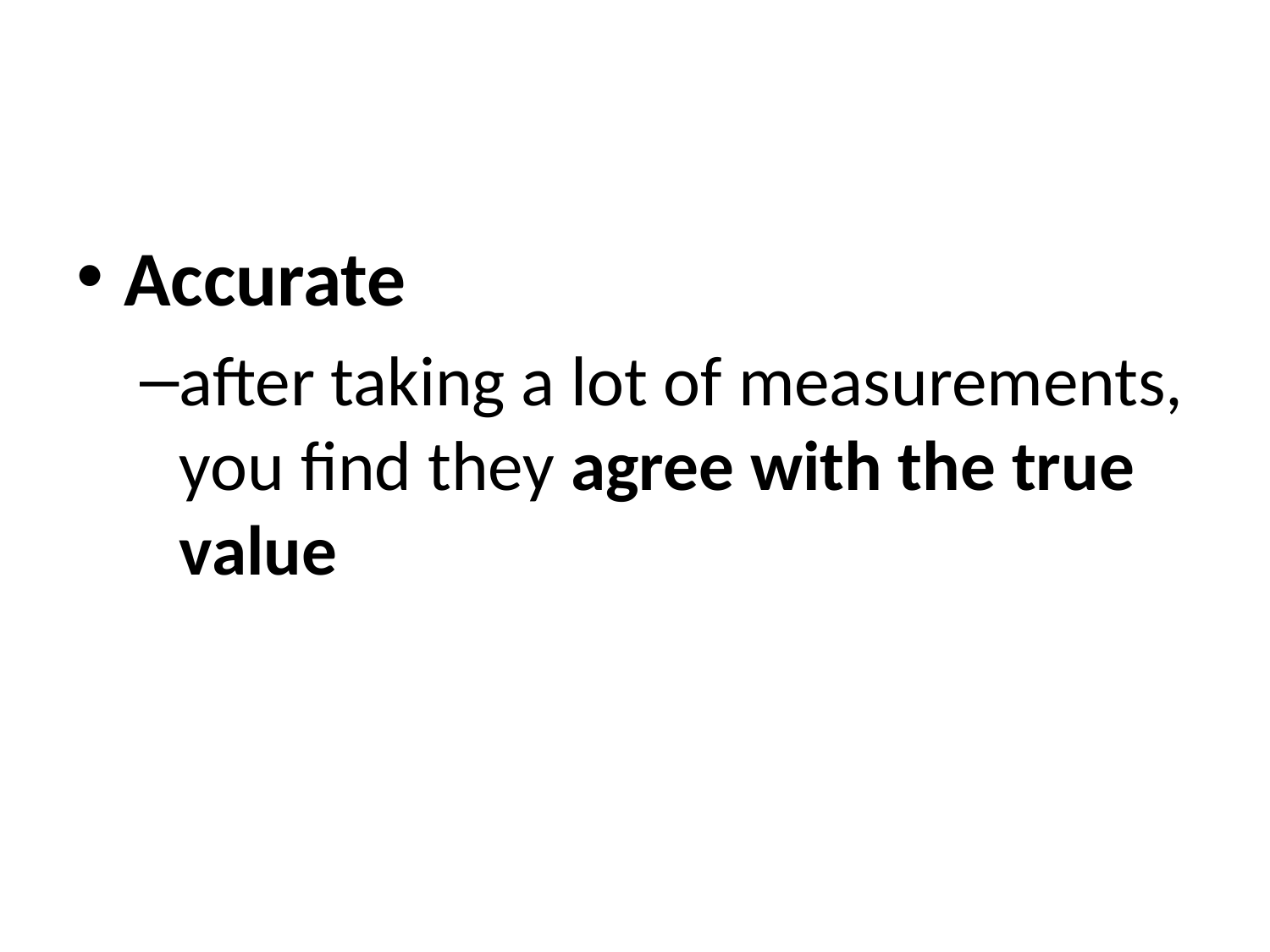

#
Accurate
after taking a lot of measurements, you find they agree with the true value